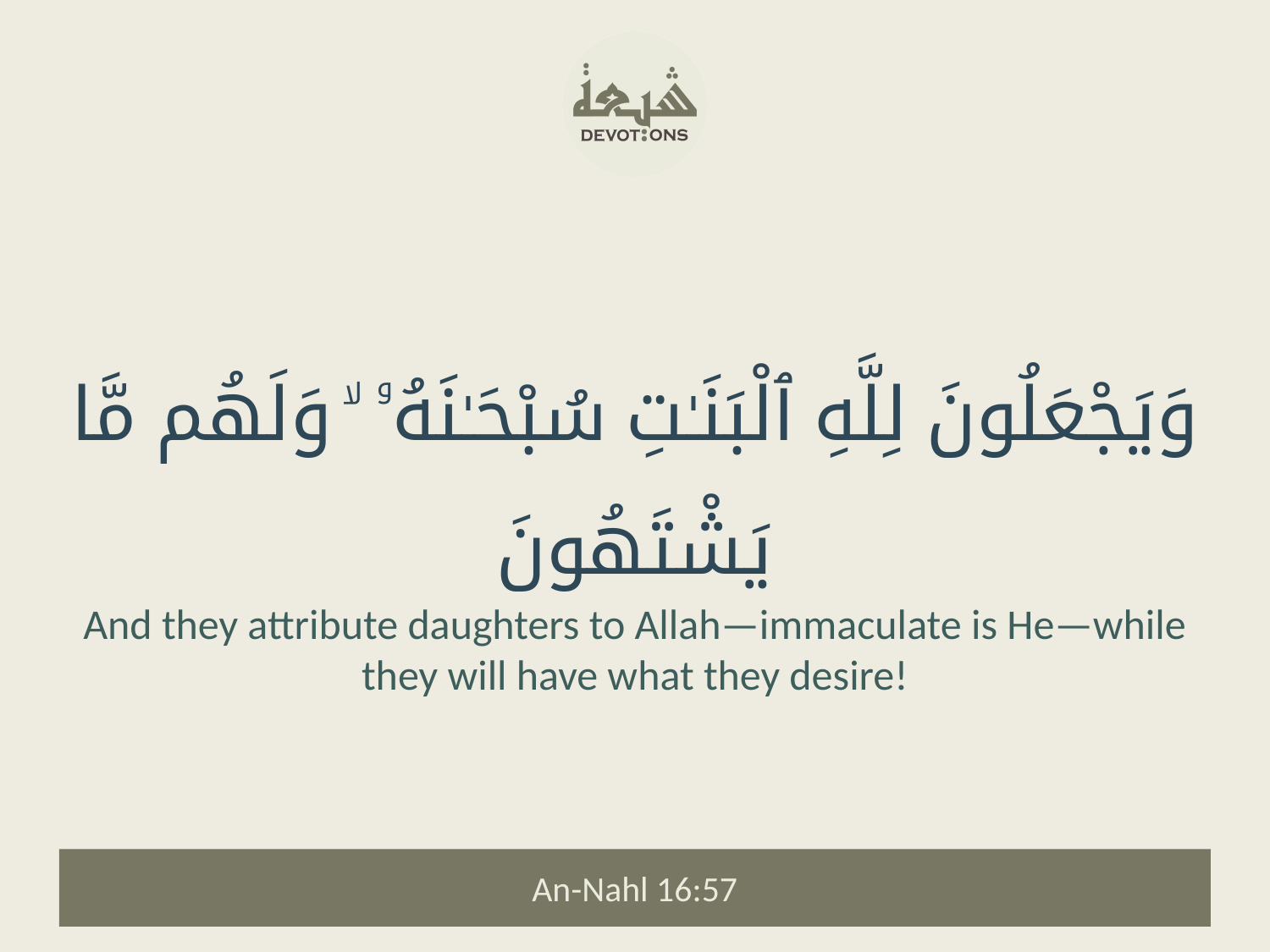

وَيَجْعَلُونَ لِلَّهِ ٱلْبَنَـٰتِ سُبْحَـٰنَهُۥ ۙ وَلَهُم مَّا يَشْتَهُونَ
And they attribute daughters to Allah—immaculate is He—while they will have what they desire!
An-Nahl 16:57